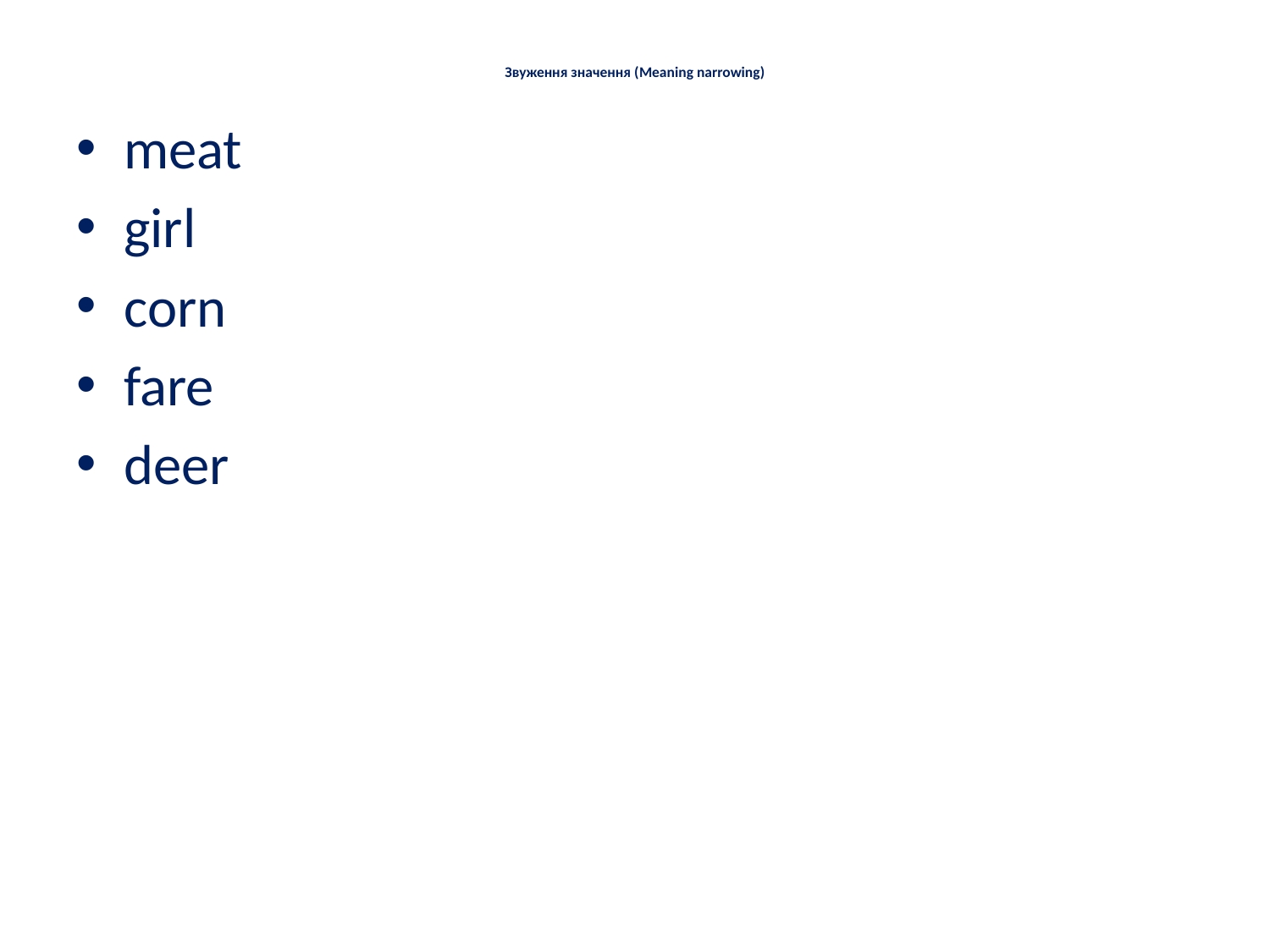

# Звуження значення (Meaning narrowing)
meat
girl
corn
fare
deer